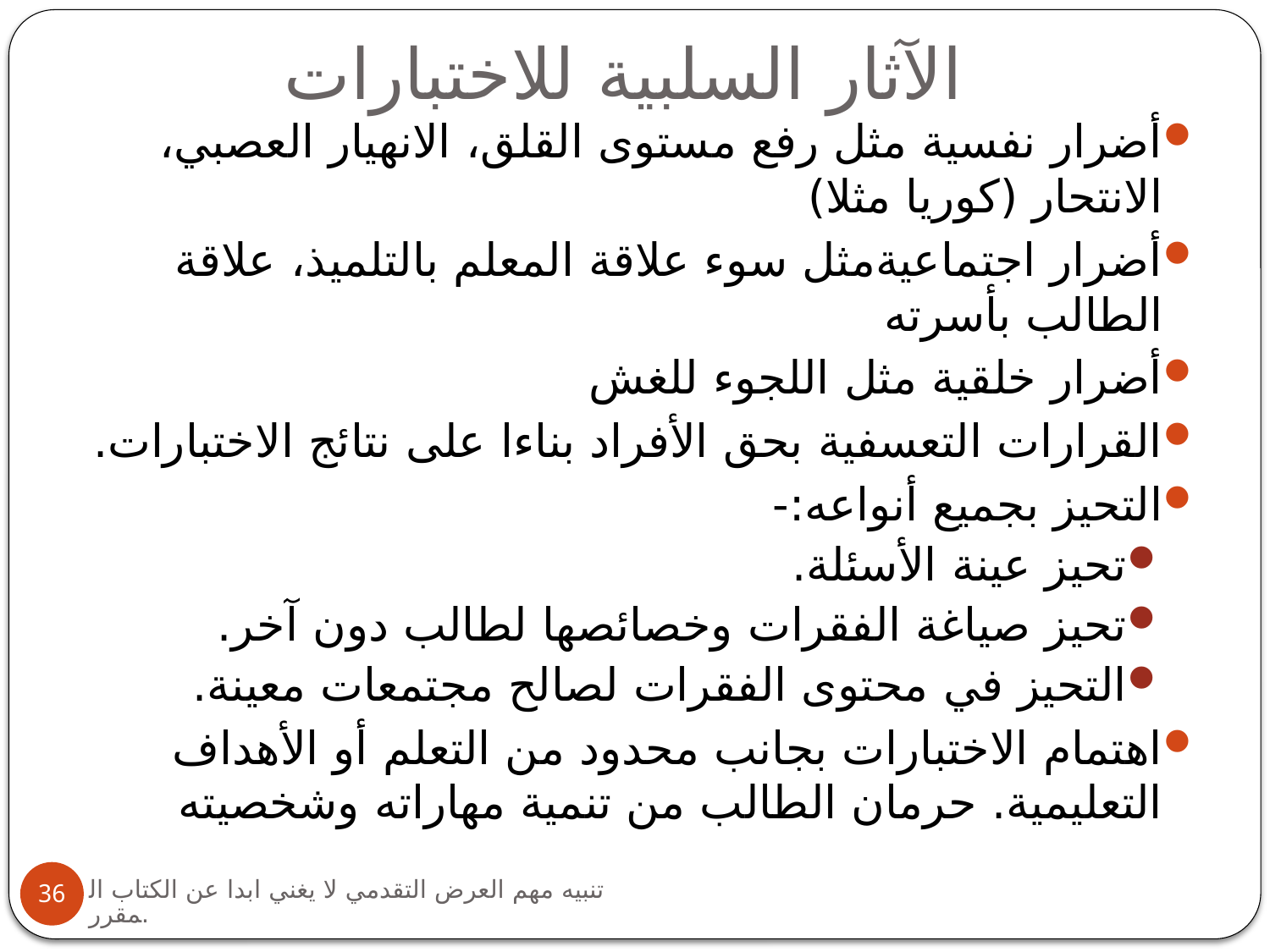

# الآثار السلبية للاختبارات
أضرار نفسية مثل رفع مستوى القلق، الانهيار العصبي، الانتحار (كوريا مثلا)
أضرار اجتماعيةمثل سوء علاقة المعلم بالتلميذ، علاقة الطالب بأسرته
أضرار خلقية مثل اللجوء للغش
القرارات التعسفية بحق الأفراد بناءا على نتائج الاختبارات.
التحيز بجميع أنواعه:-
تحيز عينة الأسئلة.
تحيز صياغة الفقرات وخصائصها لطالب دون آخر.
التحيز في محتوى الفقرات لصالح مجتمعات معينة.
اهتمام الاختبارات بجانب محدود من التعلم أو الأهداف التعليمية. حرمان الطالب من تنمية مهاراته وشخصيته
تنبيه مهم العرض التقدمي لا يغني ابدا عن الكتاب المقرر.
36